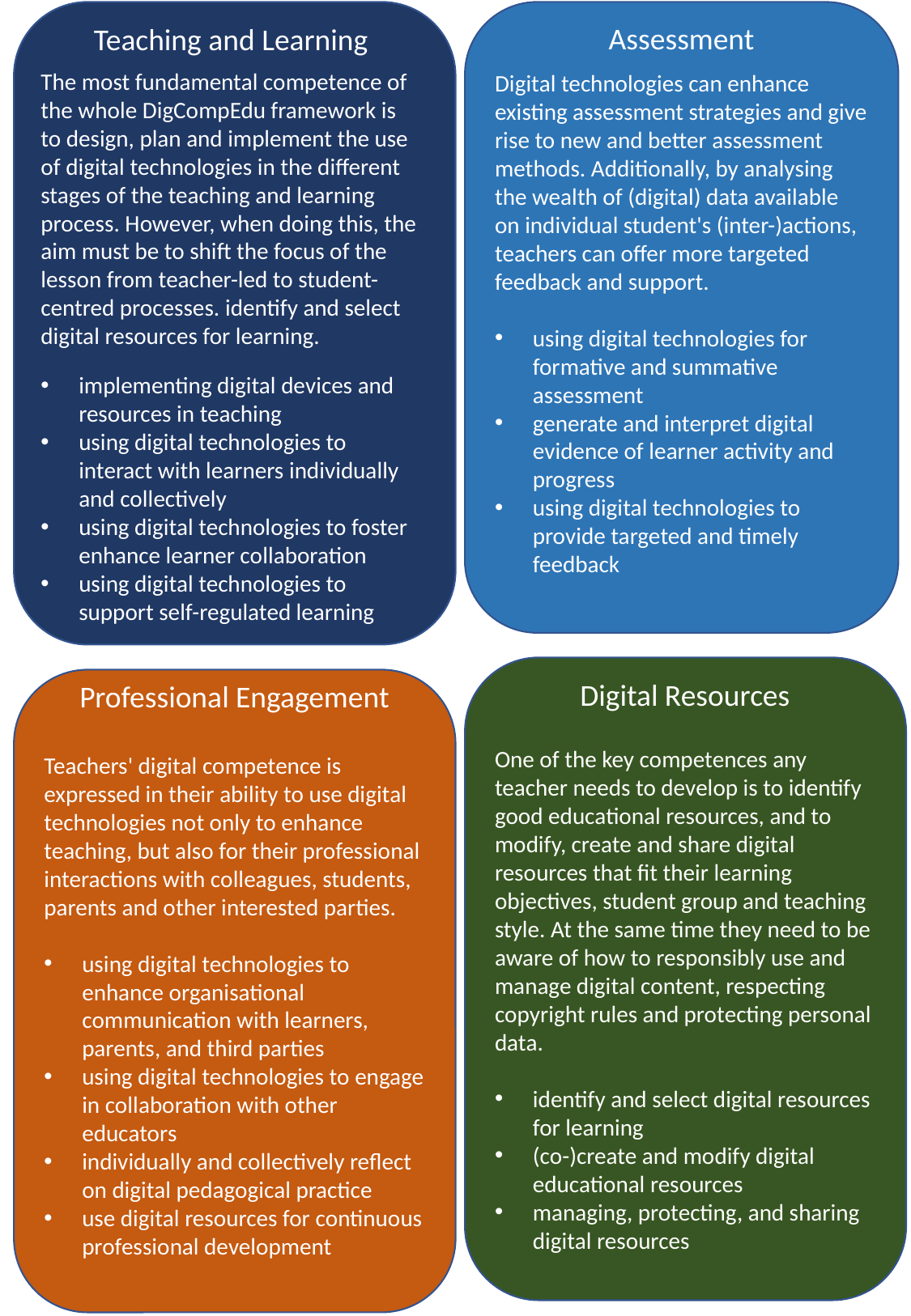

Teaching and Learning

The most fundamental competence of the whole DigCompEdu framework is to design, plan and implement the use of digital technologies in the different stages of the teaching and learning process. However, when doing this, the aim must be to shift the focus of the lesson from teacher-led to student-centred processes. identify and select digital resources for learning.

implementing digital devices and resources in teaching
using digital technologies to interact with learners individually and collectively
using digital technologies to foster enhance learner collaboration
using digital technologies to support self-regulated learning
Assessment

Digital technologies can enhance existing assessment strategies and give rise to new and better assessment methods. Additionally, by analysing the wealth of (digital) data available on individual student's (inter-)actions, teachers can offer more targeted feedback and support.

using digital technologies for formative and summative assessment
generate and interpret digital evidence of learner activity and progress
using digital technologies to provide targeted and timely feedback

Digital Resources

One of the key competences any teacher needs to develop is to identify good educational resources, and to modify, create and share digital resources that fit their learning objectives, student group and teaching style. At the same time they need to be aware of how to responsibly use and manage digital content, respecting copyright rules and protecting personal data.

identify and select digital resources for learning
(co-)create and modify digital educational resources
managing, protecting, and sharing digital resources

Professional Engagement

Teachers' digital competence is expressed in their ability to use digital technologies not only to enhance teaching, but also for their professional interactions with colleagues, students, parents and other interested parties.

using digital technologies to enhance organisational communication with learners, parents, and third parties
using digital technologies to engage in collaboration with other educators
individually and collectively reflect on digital pedagogical practice
use digital resources for continuous professional development